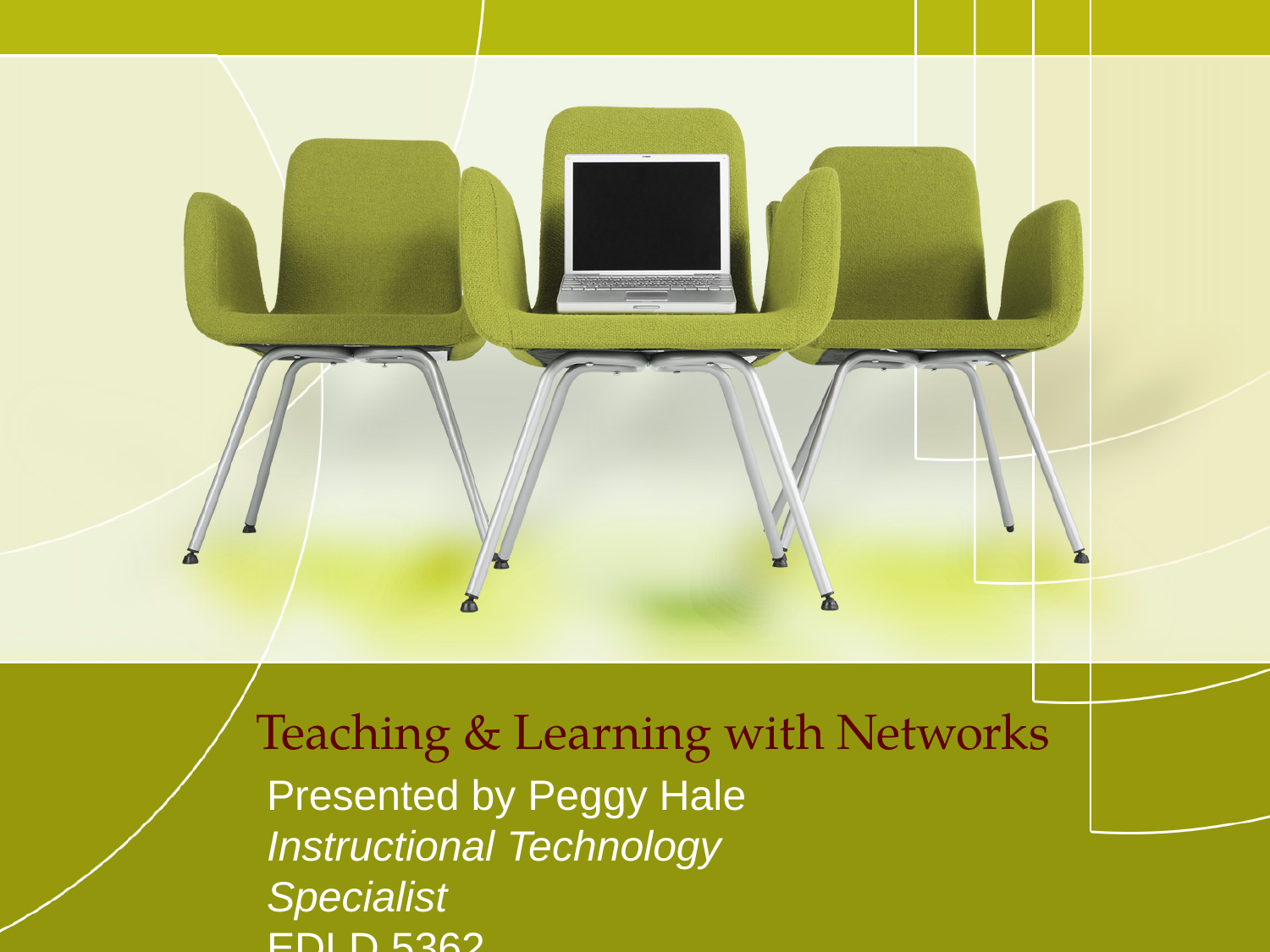

# Teaching & Learning with Networks
Presented by Peggy Hale
Instructional Technology Specialist
EDLD 5362